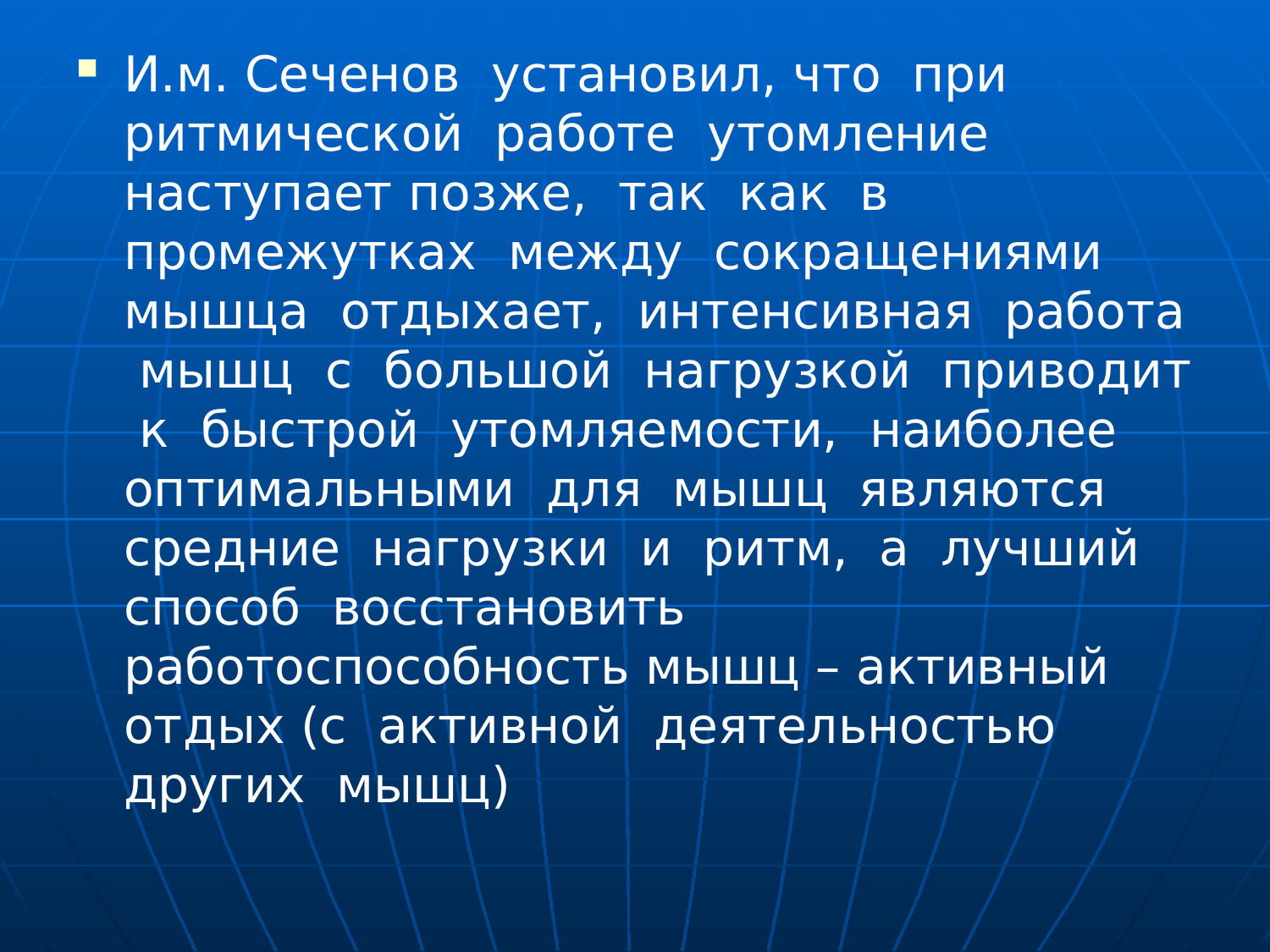

И.м. Сеченов  установил, что  при  ритмической  работе  утомление  наступает позже,  так  как  в  промежутках  между  сокращениями  мышца  отдыхает,  интенсивная  работа  мышц  с  большой  нагрузкой  приводит  к  быстрой  утомляемости,  наиболее  оптимальными  для  мышц  являются  средние  нагрузки  и  ритм,  а  лучший  способ  восстановить  работоспособность мышц – активный  отдых (с  активной  деятельностью  других  мышц)
#